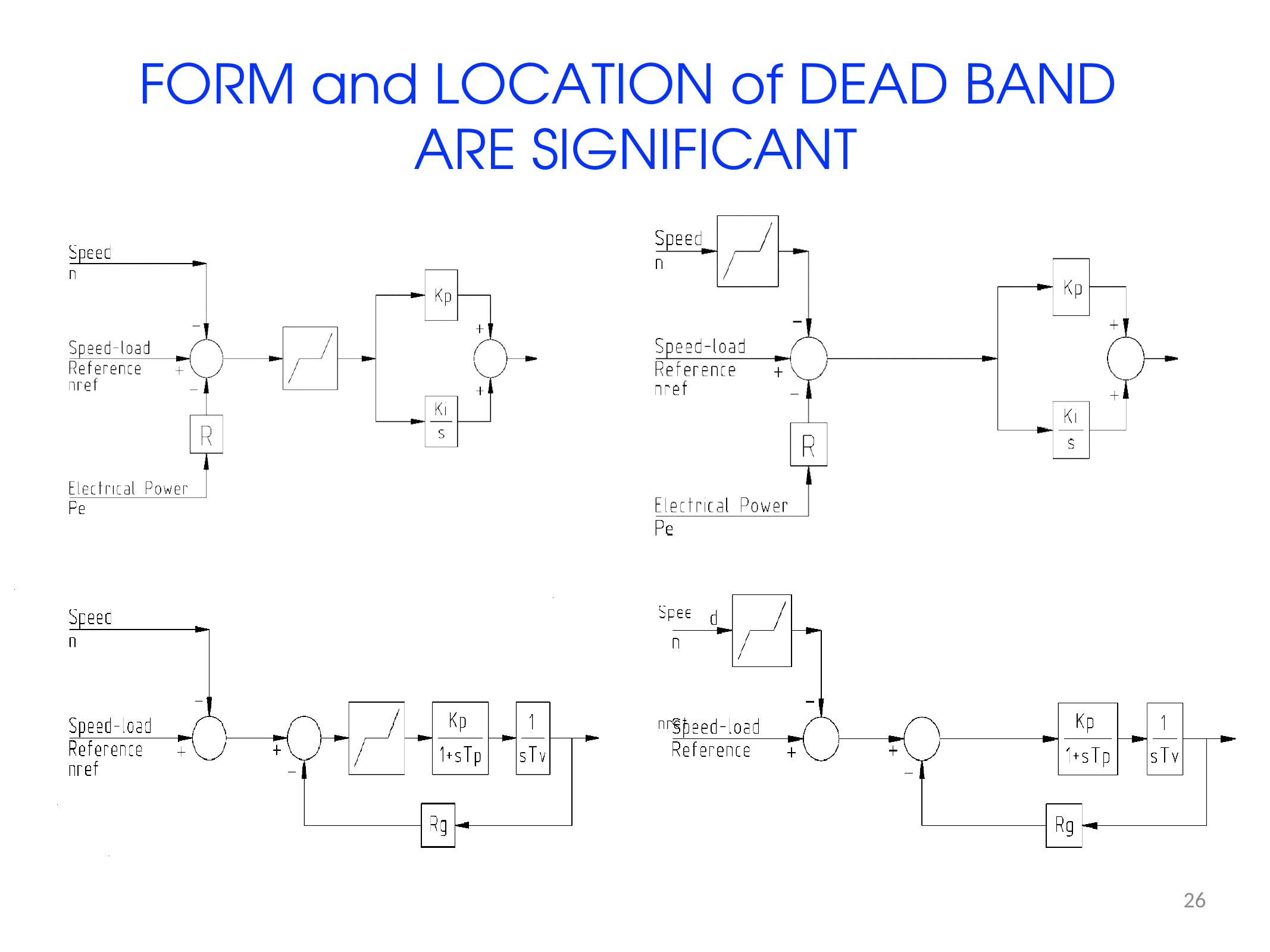

FORM and LOCATION of DEAD BAND
ARE SIGNIFICANT

26